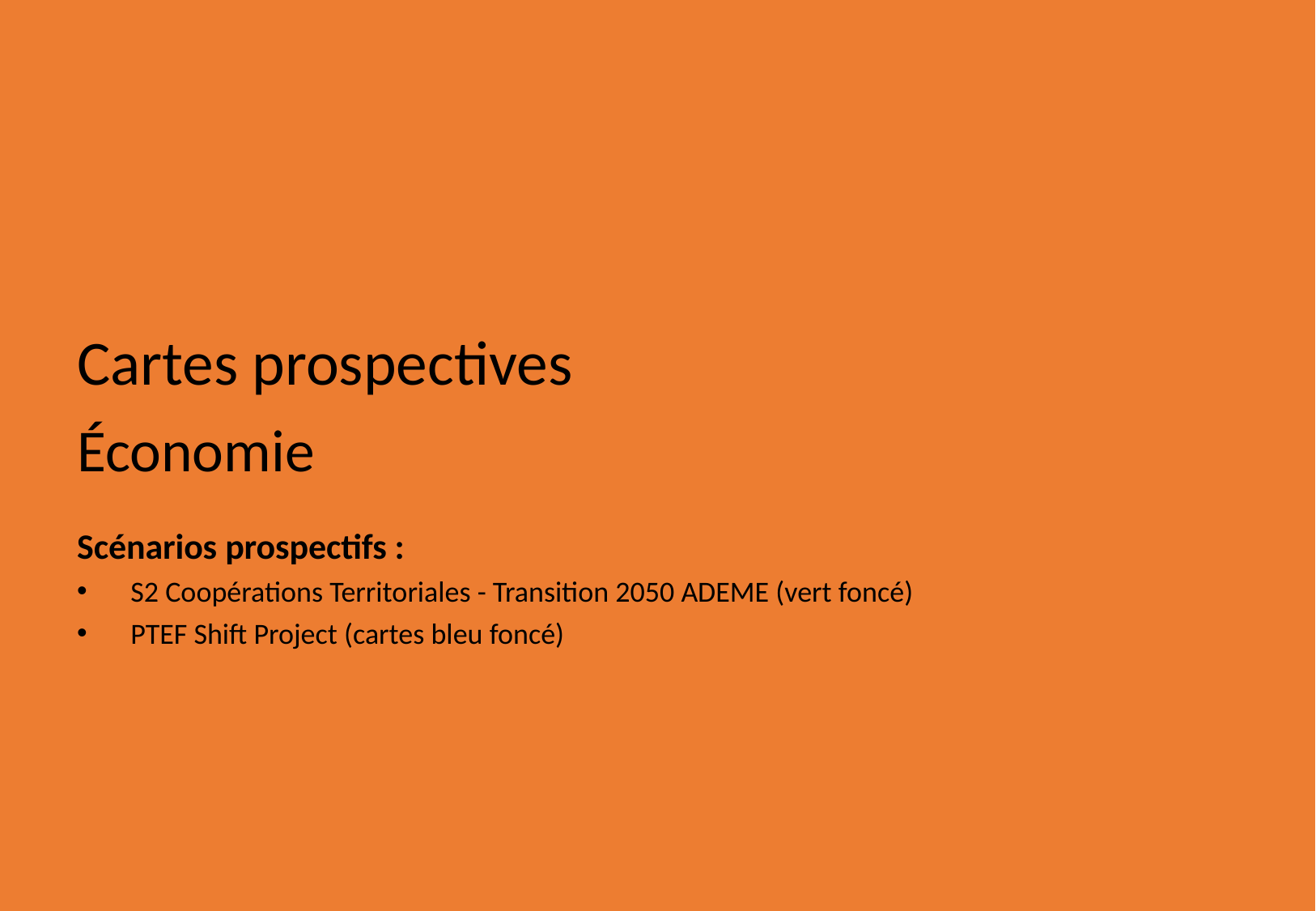

Cartes prospectives
Économie

Scénarios prospectifs :
S2 Coopérations Territoriales - Transition 2050 ADEME (vert foncé)
PTEF Shift Project (cartes bleu foncé)